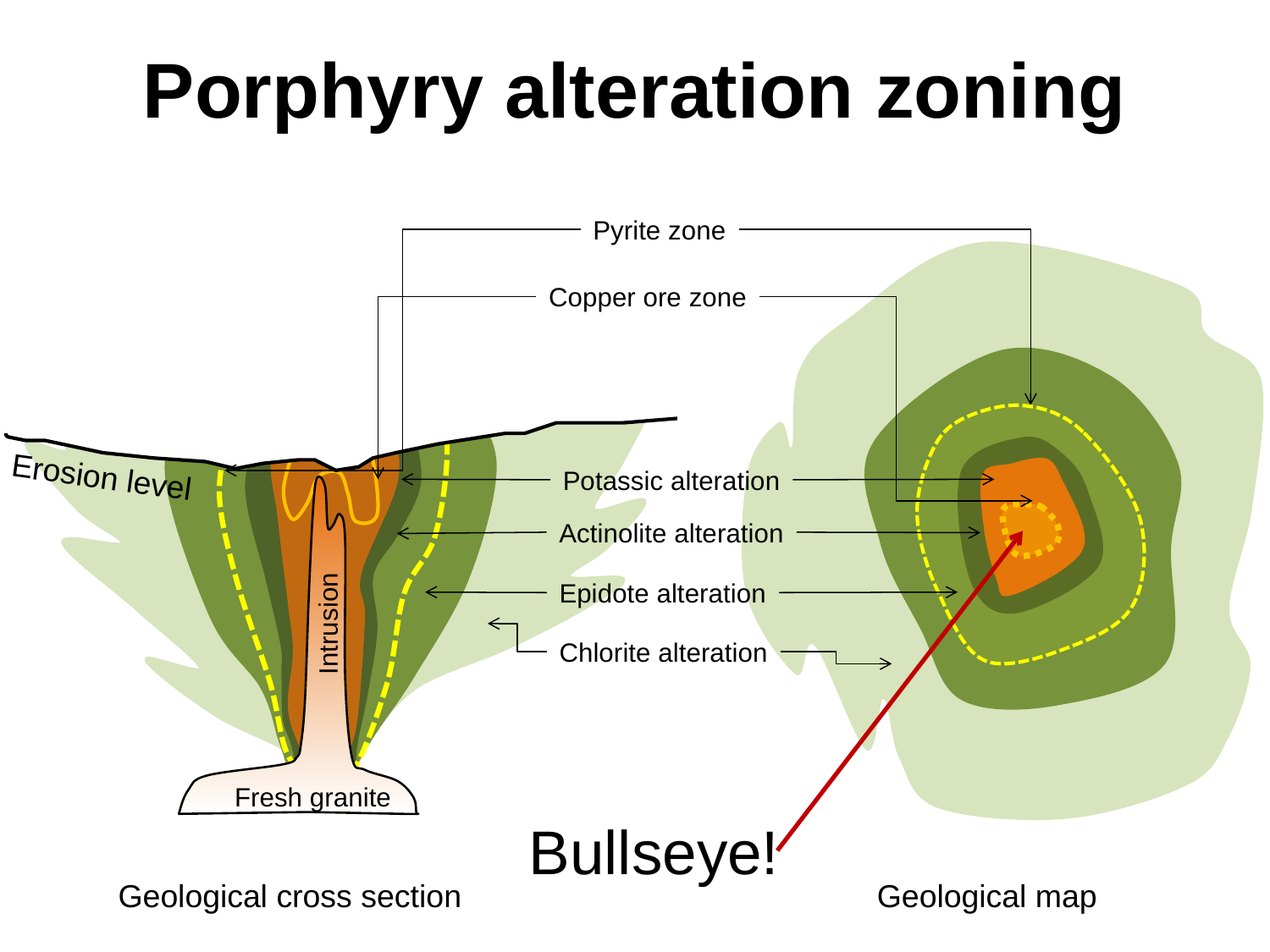

# Porphyry alteration zoning

Clay alteration
Pyrite zone

Copper ore zone

Erosion level
Potassic alteration

Actinolite alteration
Epidote alteration
Intrusion
Chlorite alteration
Fresh granite
Bullseye!
Geological cross section
Geological map